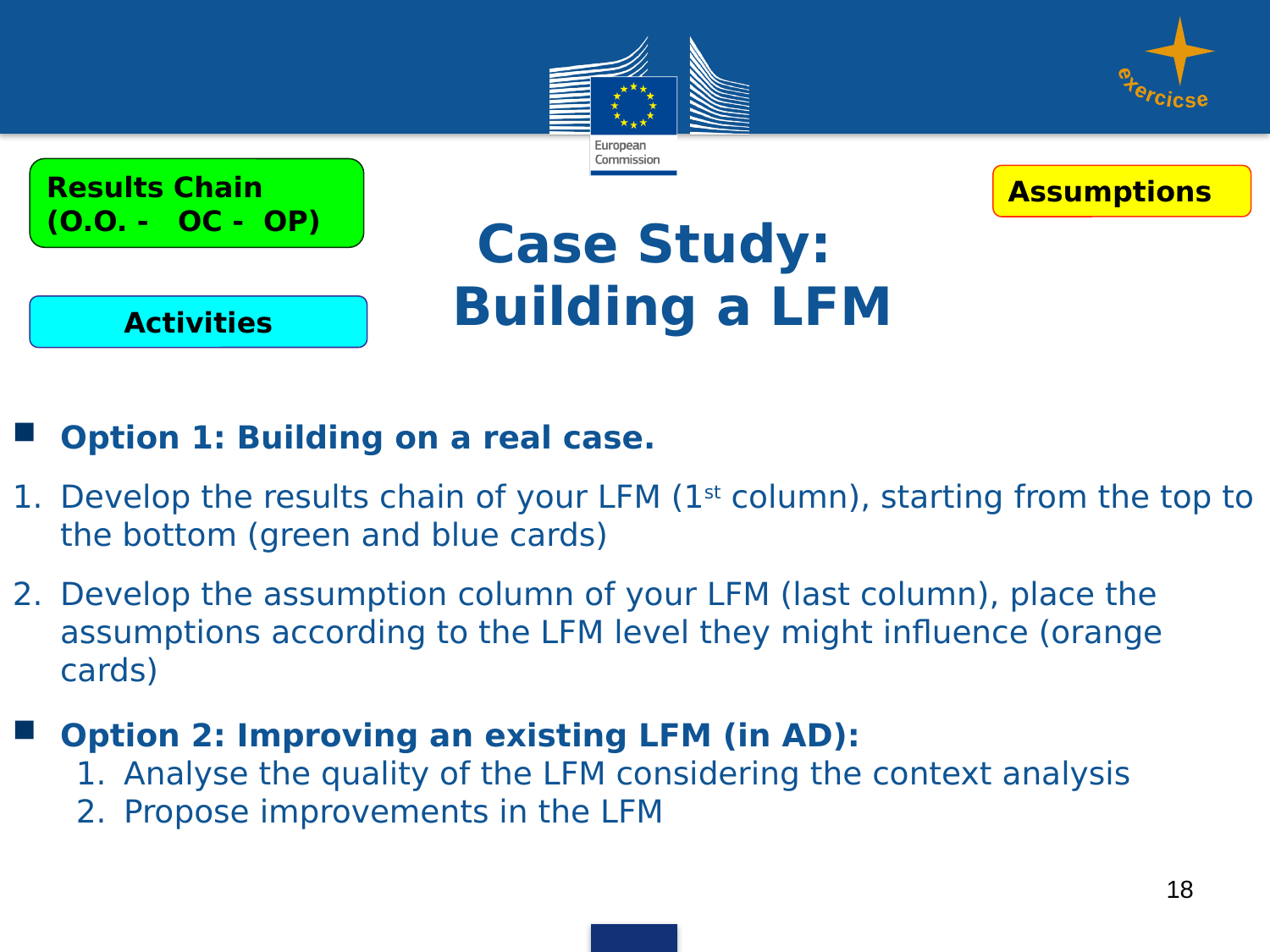

exercicse
Results Chain (O.O. -   OC -  OP)
Assumptions
Case Study:
 Building a LFM

Option 1: Building on a real case.
Develop the results chain of your LFM (1st column), starting from the top to the bottom (green and blue cards)
Develop the assumption column of your LFM (last column), place the assumptions according to the LFM level they might influence (orange cards)
Option 2: Improving an existing LFM (in AD):
Analyse the quality of the LFM considering the context analysis
Propose improvements in the LFM
Activities
18